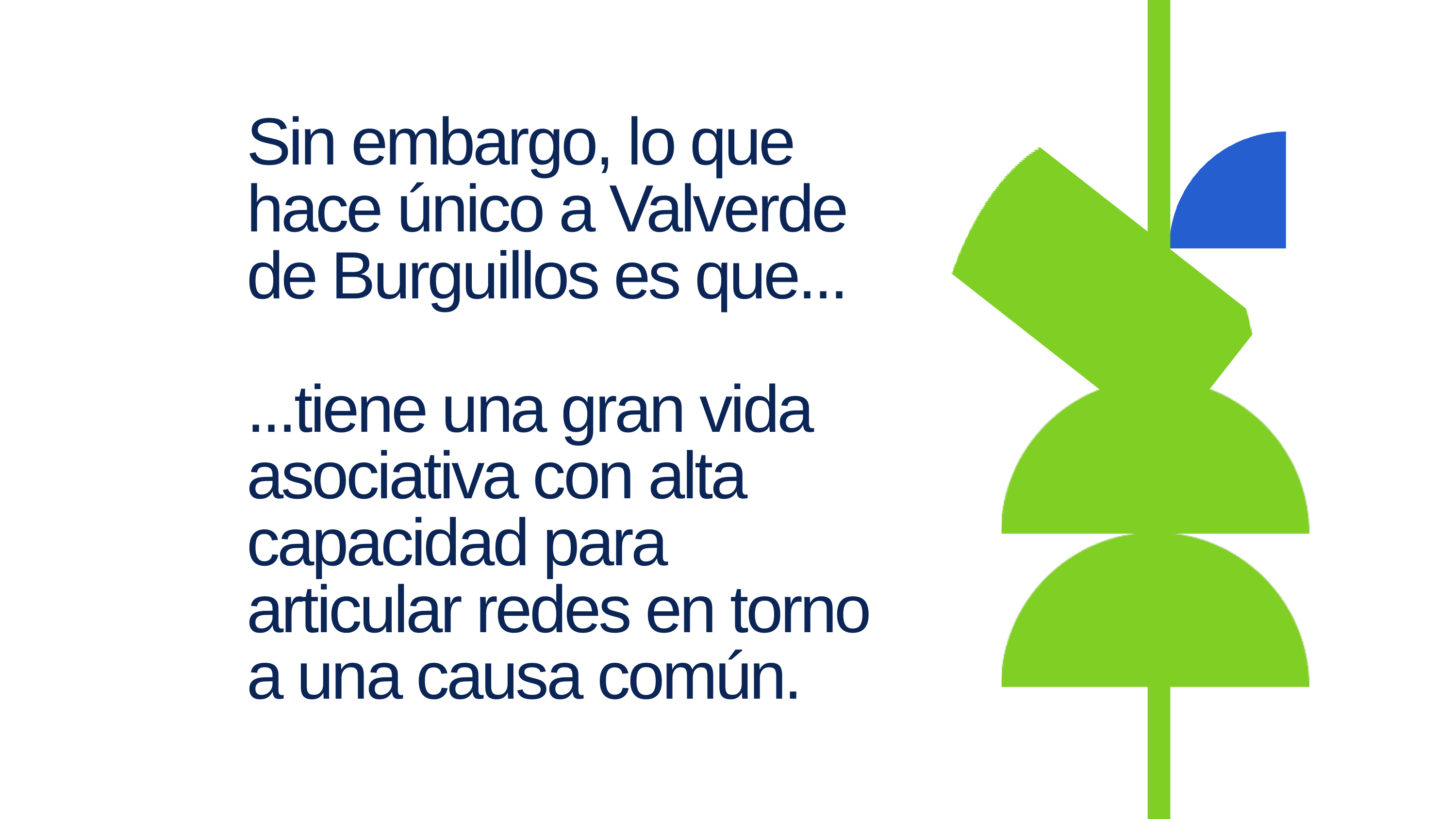

Sin embargo, lo que hace único a Valverde de Burguillos es que...

...tiene una gran vida asociativa con alta capacidad para articular redes en torno a una causa común.